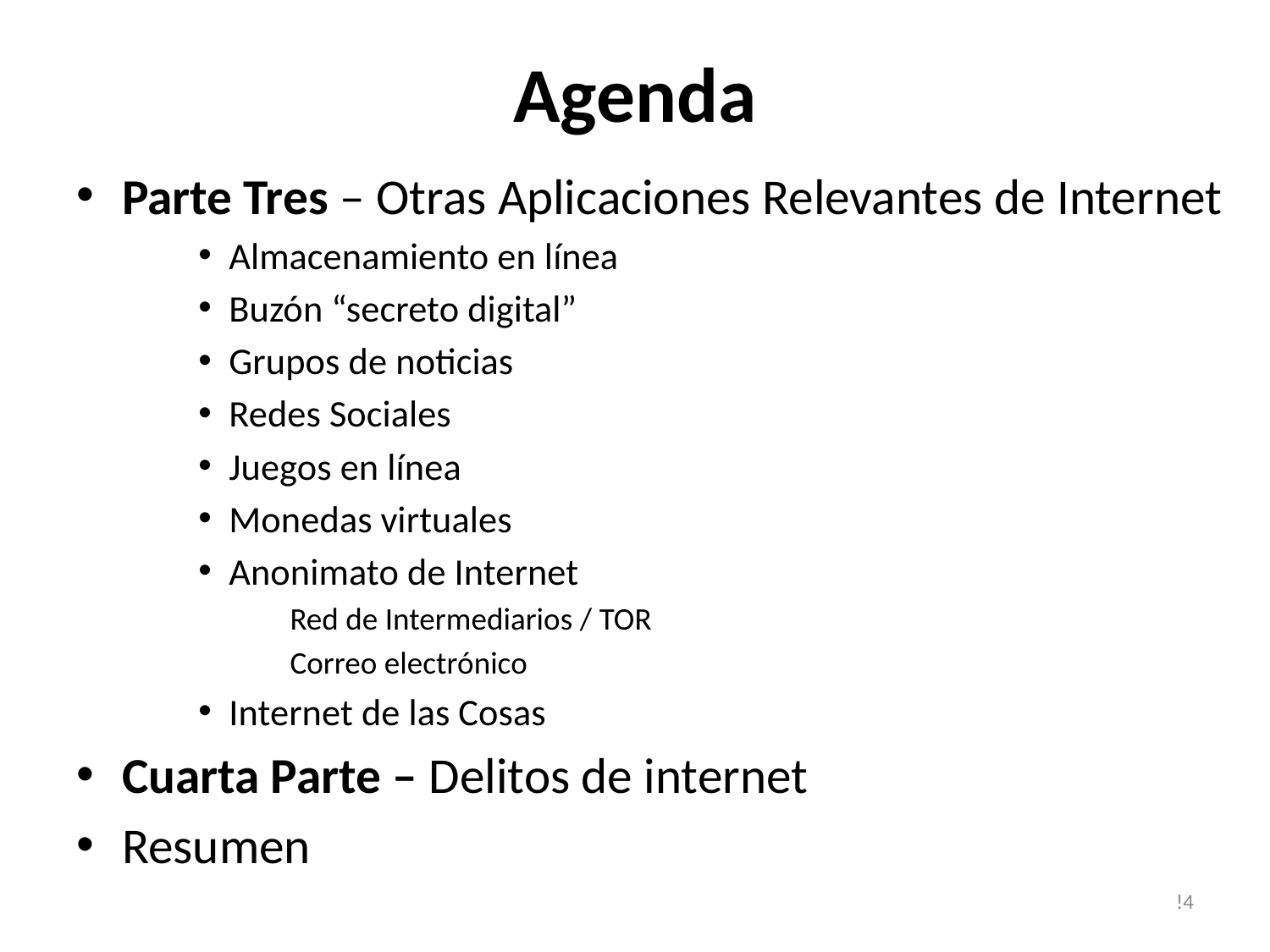

# Agenda
Parte Tres – Otras Aplicaciones Relevantes de Internet
Almacenamiento en línea
Buzón “secreto digital”
Grupos de noticias
Redes Sociales
Juegos en línea
Monedas virtuales
Anonimato de Internet
Red de Intermediarios / TOR
Correo electrónico
Internet de las Cosas
Cuarta Parte – Delitos de internet
Resumen

!4